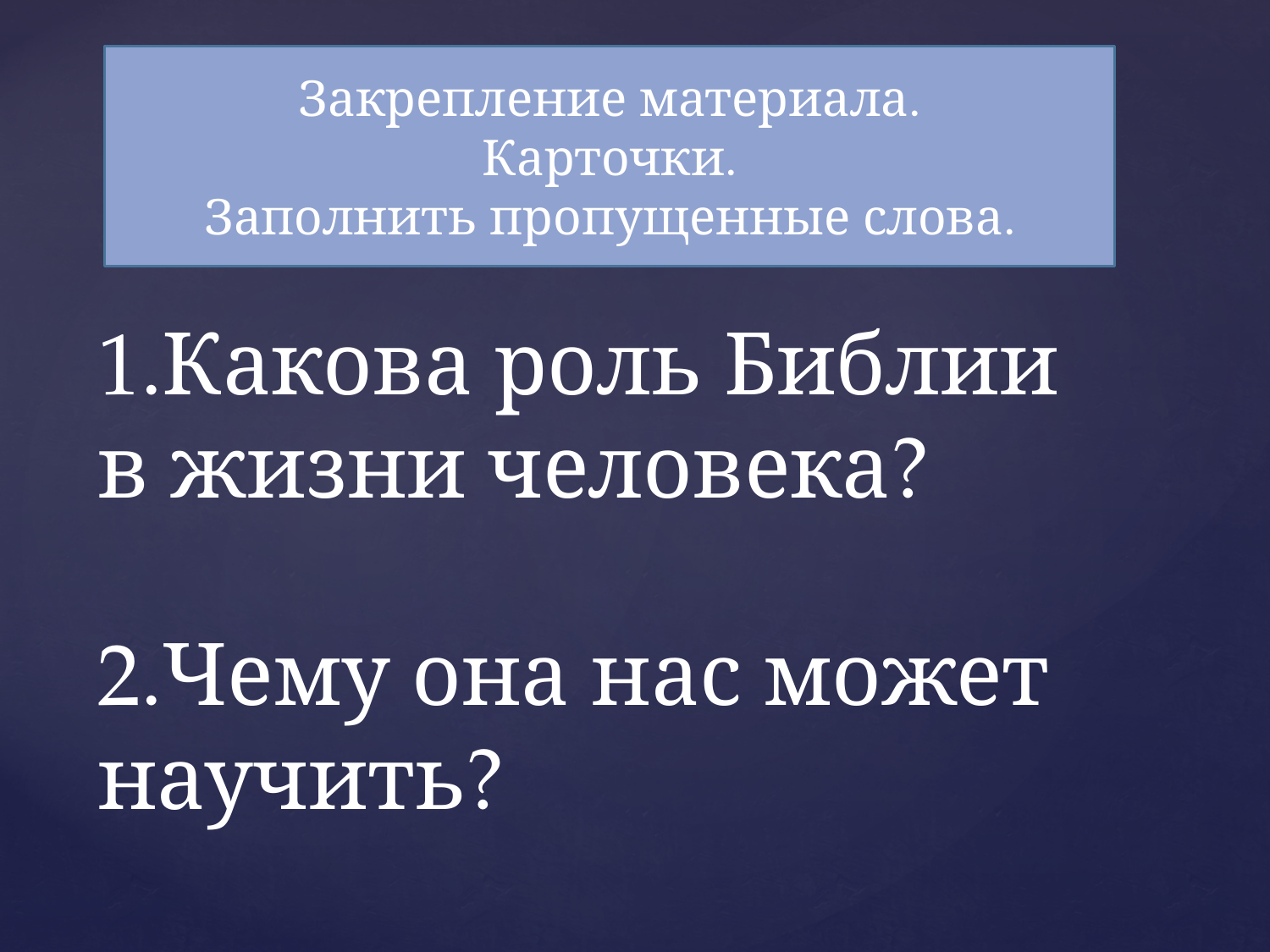

Закрепление материала.
Карточки.
Заполнить пропущенные слова.
# 1.Какова роль Библии в жизни человека? 2.Чему она нас может научить?